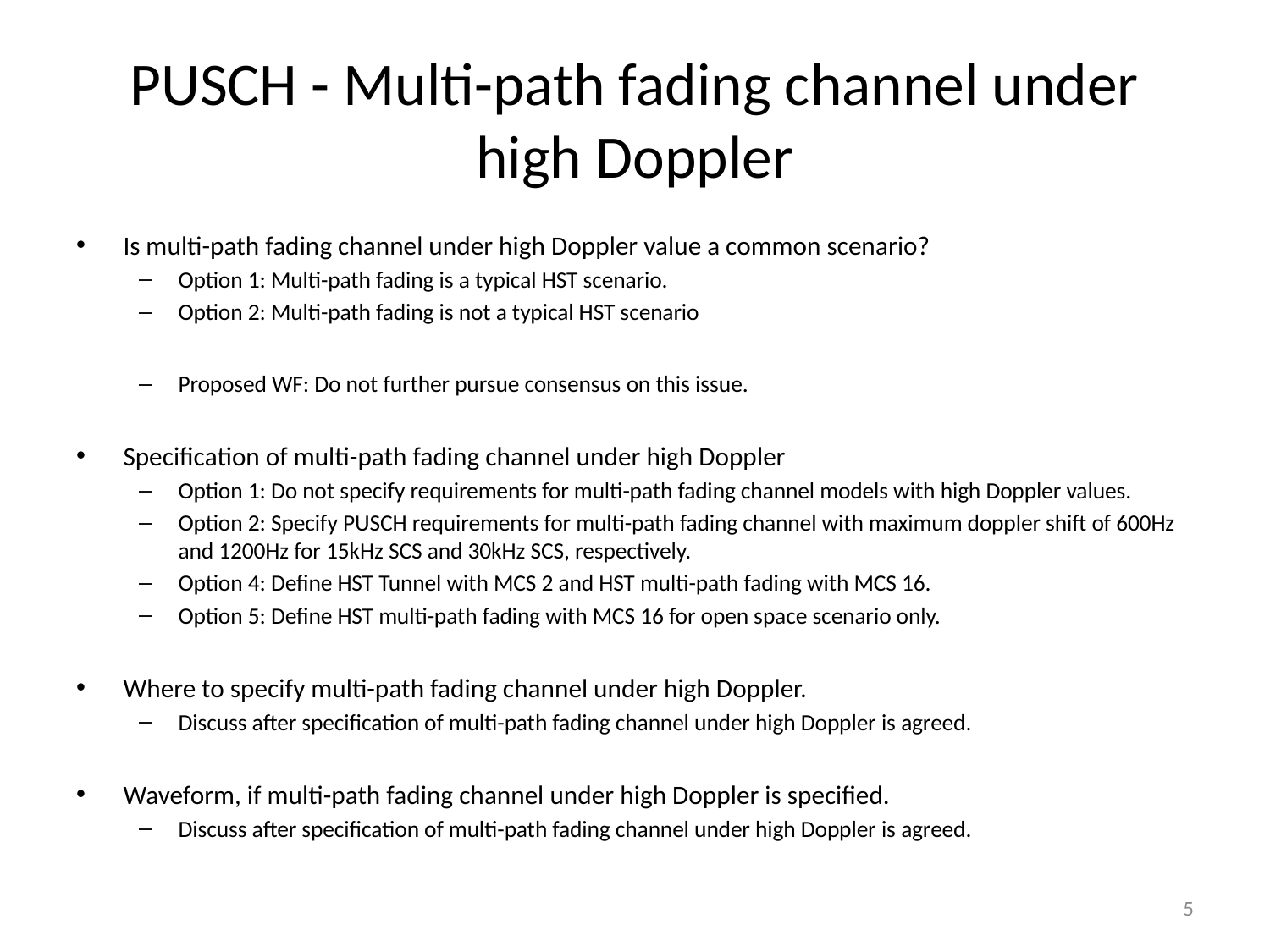

# PUSCH - Multi-path fading channel under high Doppler
Is multi-path fading channel under high Doppler value a common scenario?
Option 1: Multi-path fading is a typical HST scenario.
Option 2: Multi-path fading is not a typical HST scenario

Proposed WF: Do not further pursue consensus on this issue.

Specification of multi-path fading channel under high Doppler
Option 1: Do not specify requirements for multi-path fading channel models with high Doppler values.
Option 2: Specify PUSCH requirements for multi-path fading channel with maximum doppler shift of 600Hz and 1200Hz for 15kHz SCS and 30kHz SCS, respectively.
Option 4: Define HST Tunnel with MCS 2 and HST multi-path fading with MCS 16.
Option 5: Define HST multi-path fading with MCS 16 for open space scenario only.

Where to specify multi-path fading channel under high Doppler.
Discuss after specification of multi-path fading channel under high Doppler is agreed.

Waveform, if multi-path fading channel under high Doppler is specified.
Discuss after specification of multi-path fading channel under high Doppler is agreed.

5